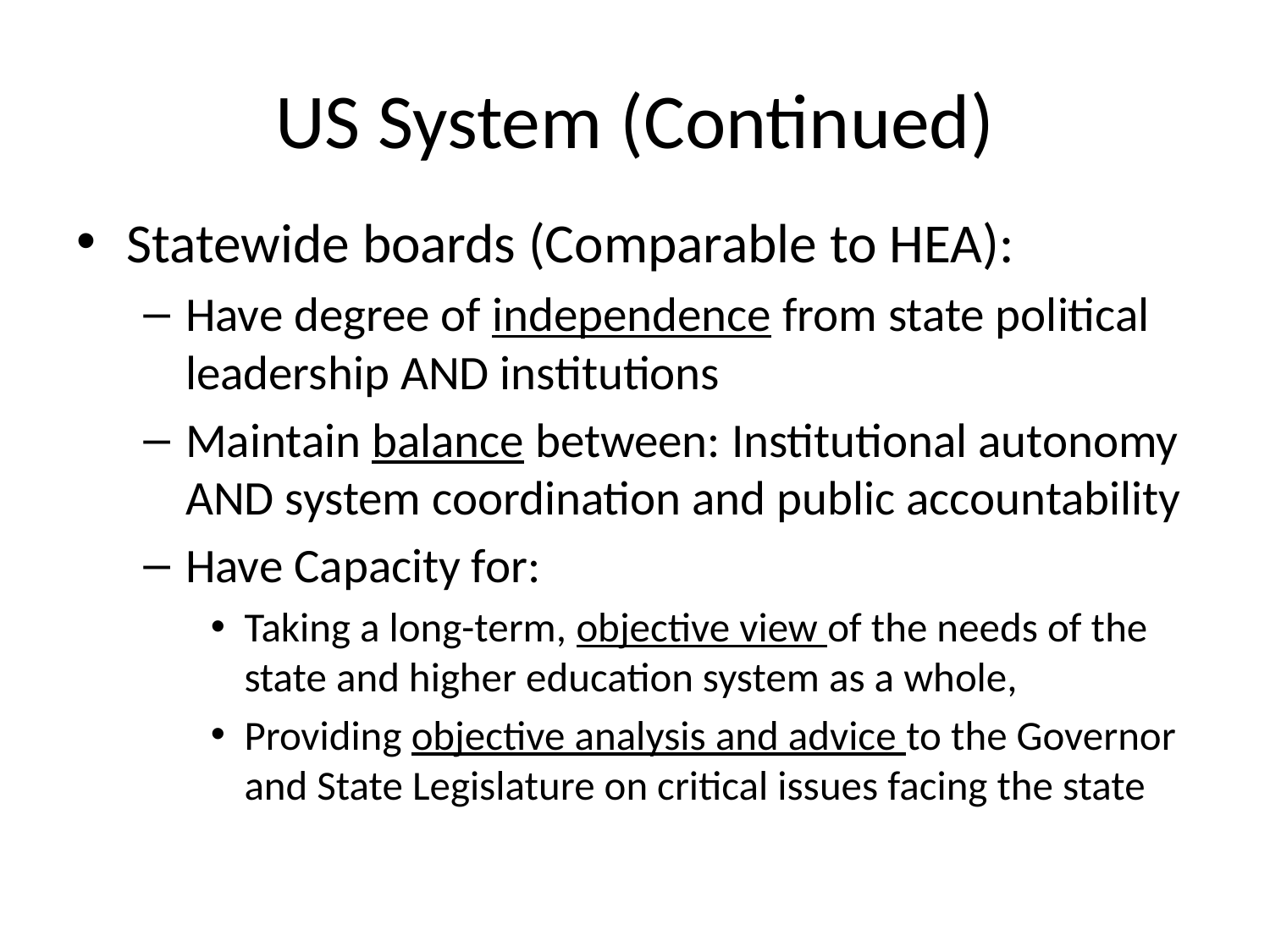

# US System (Continued)
Statewide boards (Comparable to HEA):
Have degree of independence from state political leadership AND institutions
Maintain balance between: Institutional autonomy AND system coordination and public accountability
Have Capacity for:
Taking a long-term, objective view of the needs of the state and higher education system as a whole,
Providing objective analysis and advice to the Governor and State Legislature on critical issues facing the state